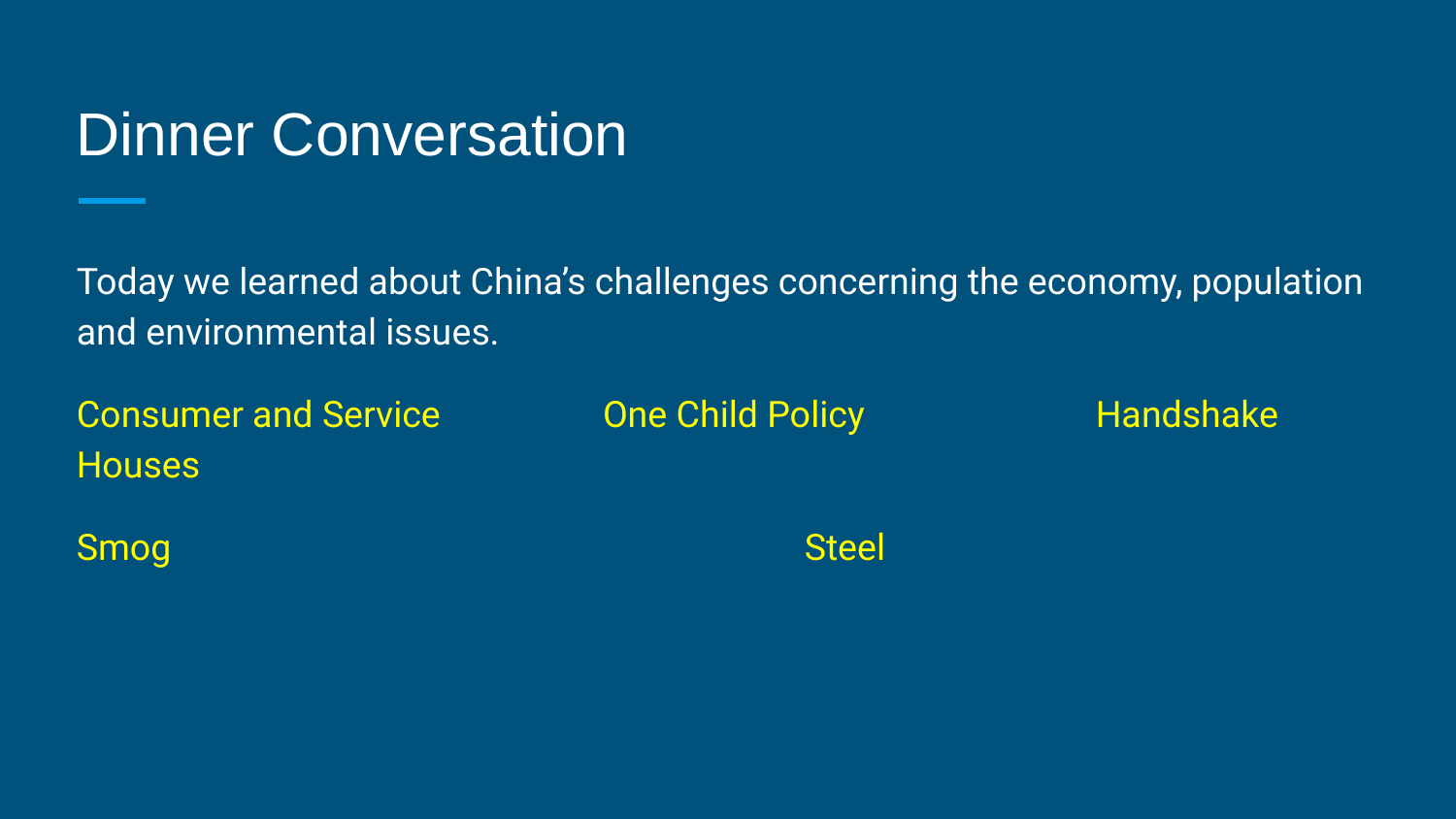

# Dinner Conversation
Today we learned about China’s challenges concerning the economy, population and environmental issues.
Consumer and Service	          One Child Policy		Handshake Houses
Smog					Steel